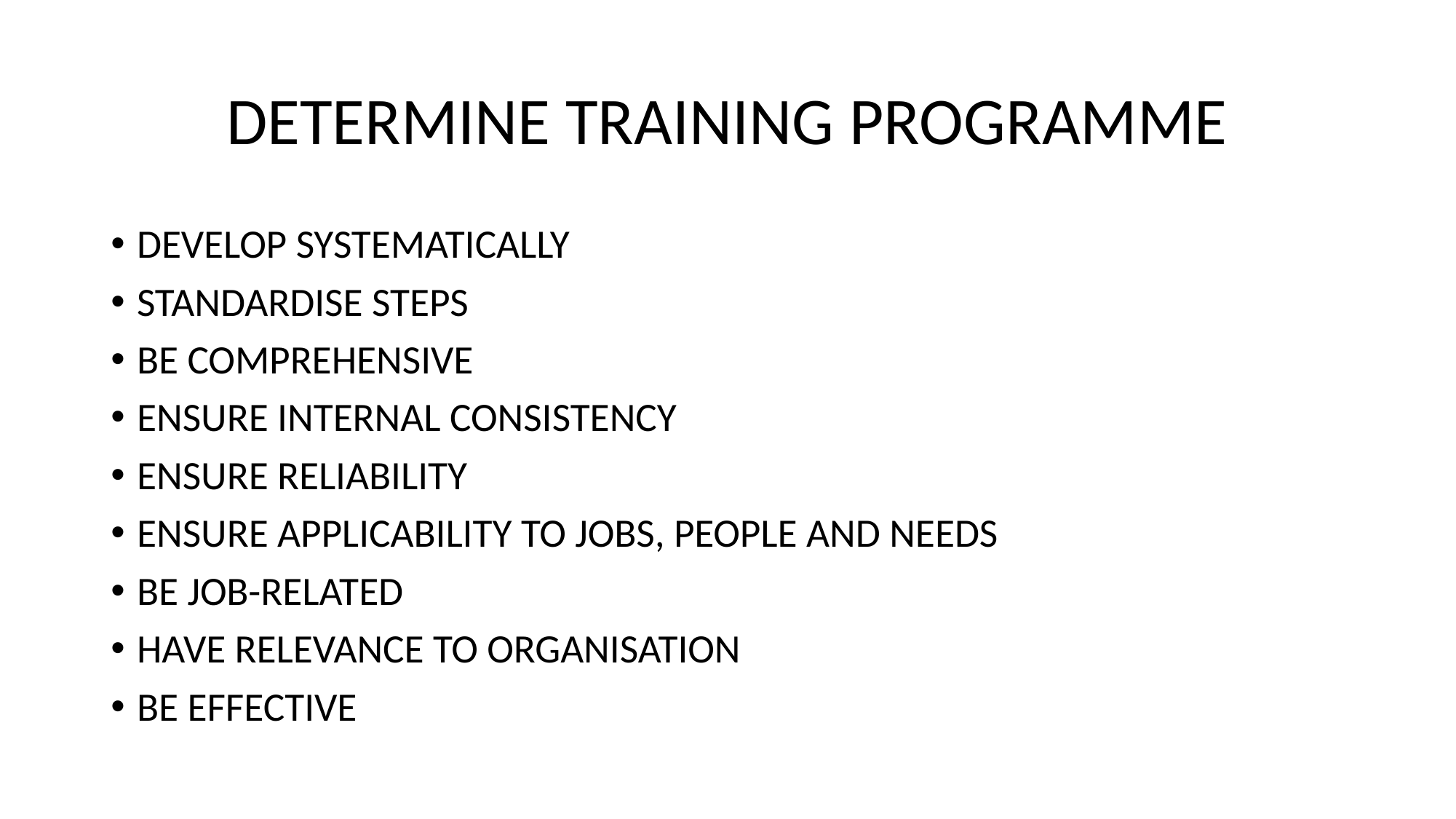

# DETERMINE TRAINING PROGRAMME
DEVELOP SYSTEMATICALLY
STANDARDISE STEPS
BE COMPREHENSIVE
ENSURE INTERNAL CONSISTENCY
ENSURE RELIABILITY
ENSURE APPLICABILITY TO JOBS, PEOPLE AND NEEDS
BE JOB-RELATED
HAVE RELEVANCE TO ORGANISATION
BE EFFECTIVE